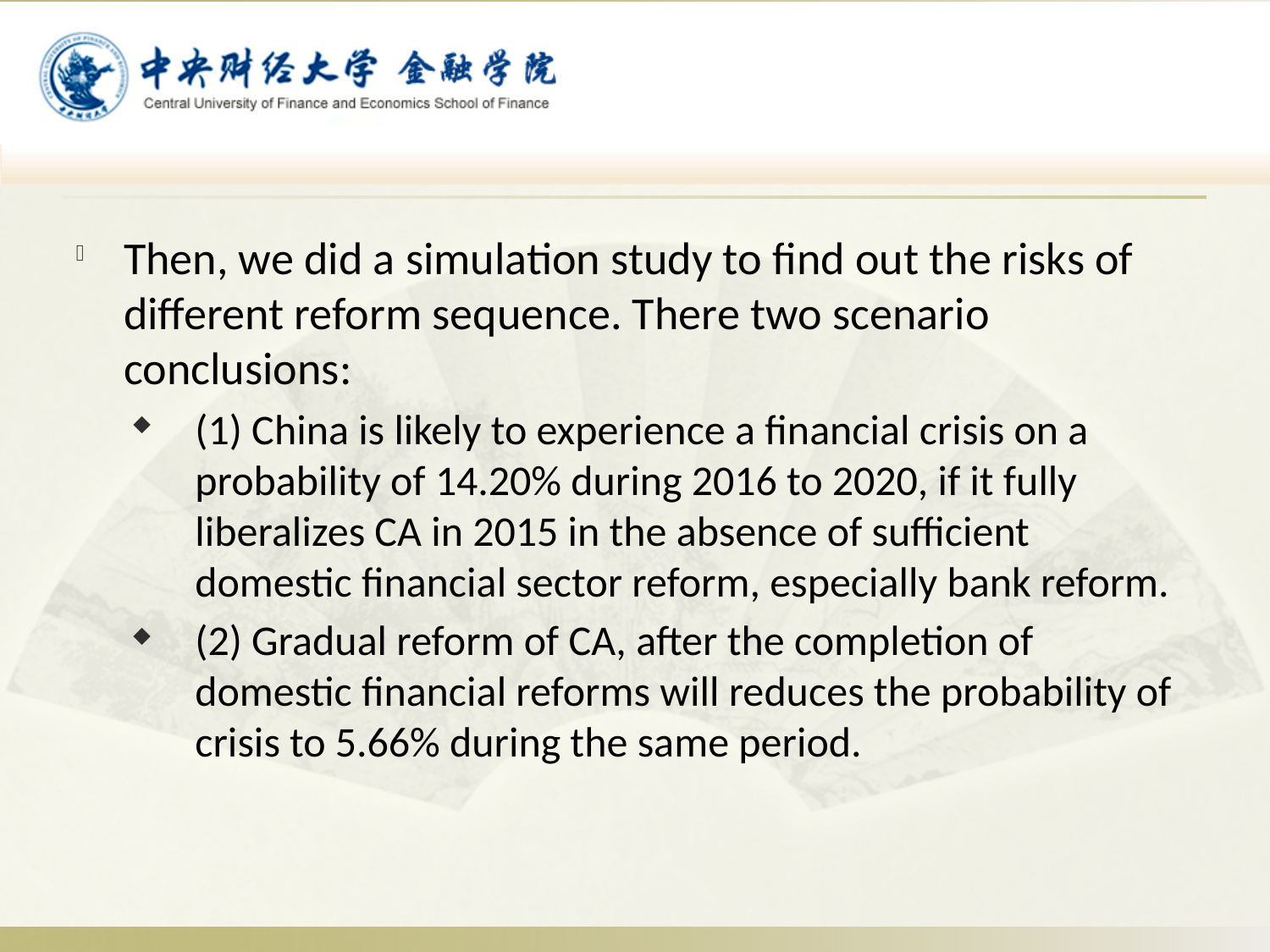

Then, we did a simulation study to find out the risks of different reform sequence. There two scenario conclusions:
(1) China is likely to experience a financial crisis on a probability of 14.20% during 2016 to 2020, if it fully liberalizes CA in 2015 in the absence of sufficient domestic financial sector reform, especially bank reform.
(2) Gradual reform of CA, after the completion of domestic financial reforms will reduces the probability of crisis to 5.66% during the same period.